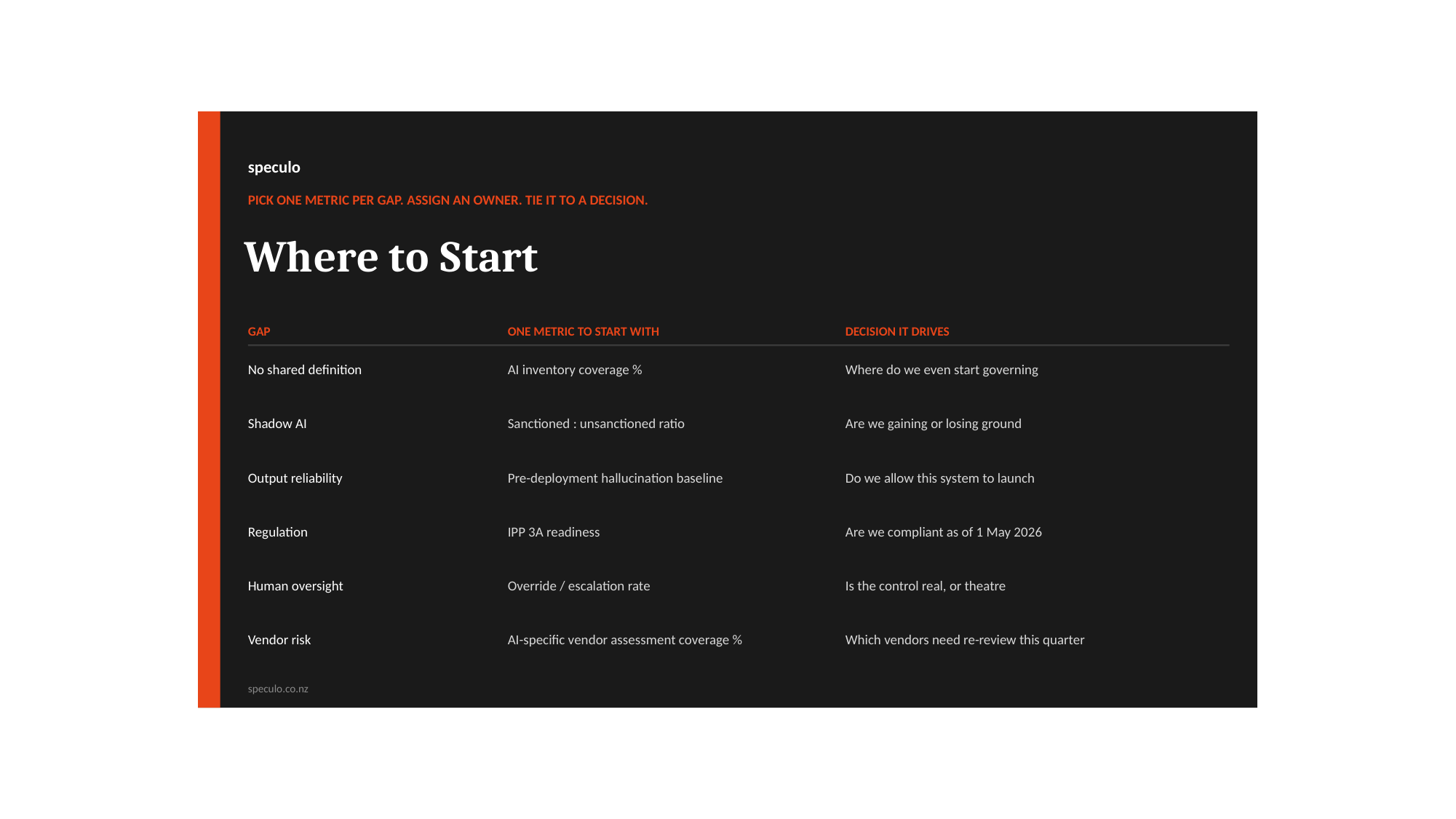

speculo
PICK ONE METRIC PER GAP. ASSIGN AN OWNER. TIE IT TO A DECISION.
Where to Start
GAP
ONE METRIC TO START WITH
DECISION IT DRIVES

No shared definition
AI inventory coverage %
Where do we even start governing
Shadow AI
Sanctioned : unsanctioned ratio
Are we gaining or losing ground
Output reliability
Pre-deployment hallucination baseline
Do we allow this system to launch
Regulation
IPP 3A readiness
Are we compliant as of 1 May 2026
Human oversight
Override / escalation rate
Is the control real, or theatre
Vendor risk
AI-specific vendor assessment coverage %
Which vendors need re-review this quarter
speculo.co.nz